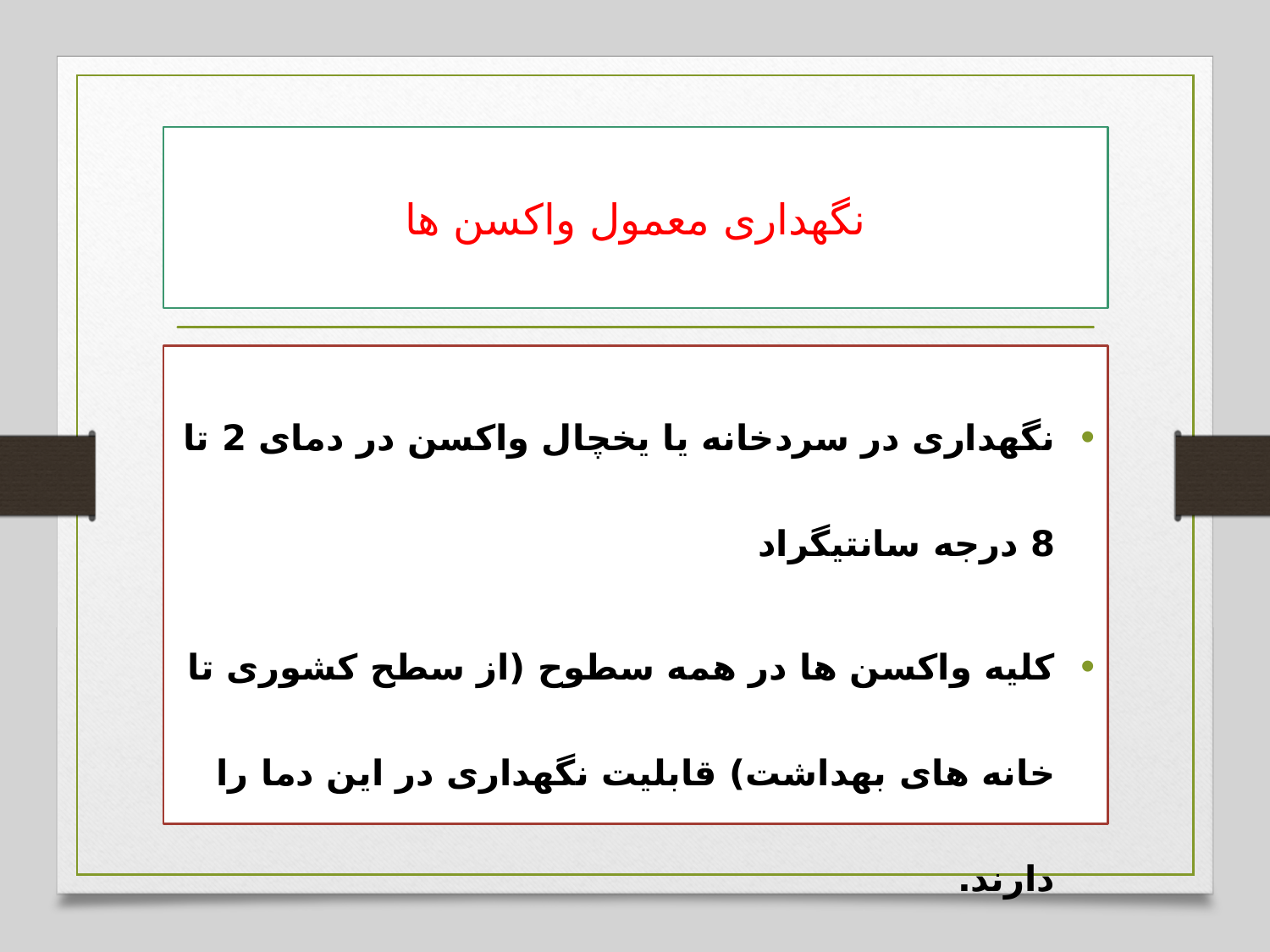

# نگهداری معمول واکسن ها
نگهداری در سردخانه یا یخچال واکسن در دمای 2 تا 8 درجه سانتیگراد
کلیه واکسن ها در همه سطوح (از سطح کشوری تا خانه های بهداشت) قابلیت نگهداری در این دما را دارند.